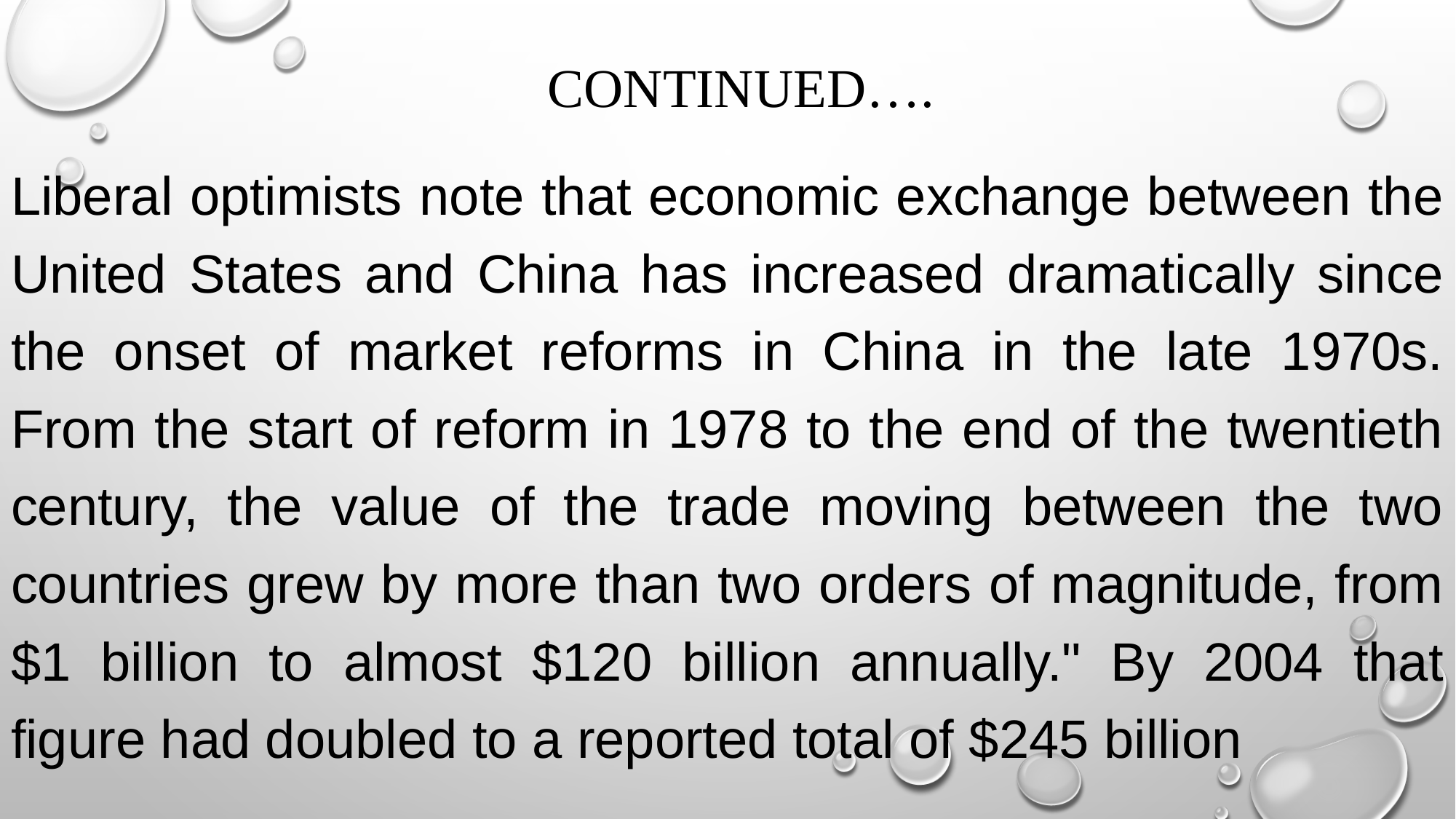

# continued….
Liberal optimists note that economic exchange between the United States and China has increased dramatically since the onset of market reforms in China in the late 1970s. From the start of reform in 1978 to the end of the twentieth century, the value of the trade moving between the two countries grew by more than two orders of magnitude, from $1 billion to almost $120 billion annually." By 2004 that figure had doubled to a reported total of $245 billion